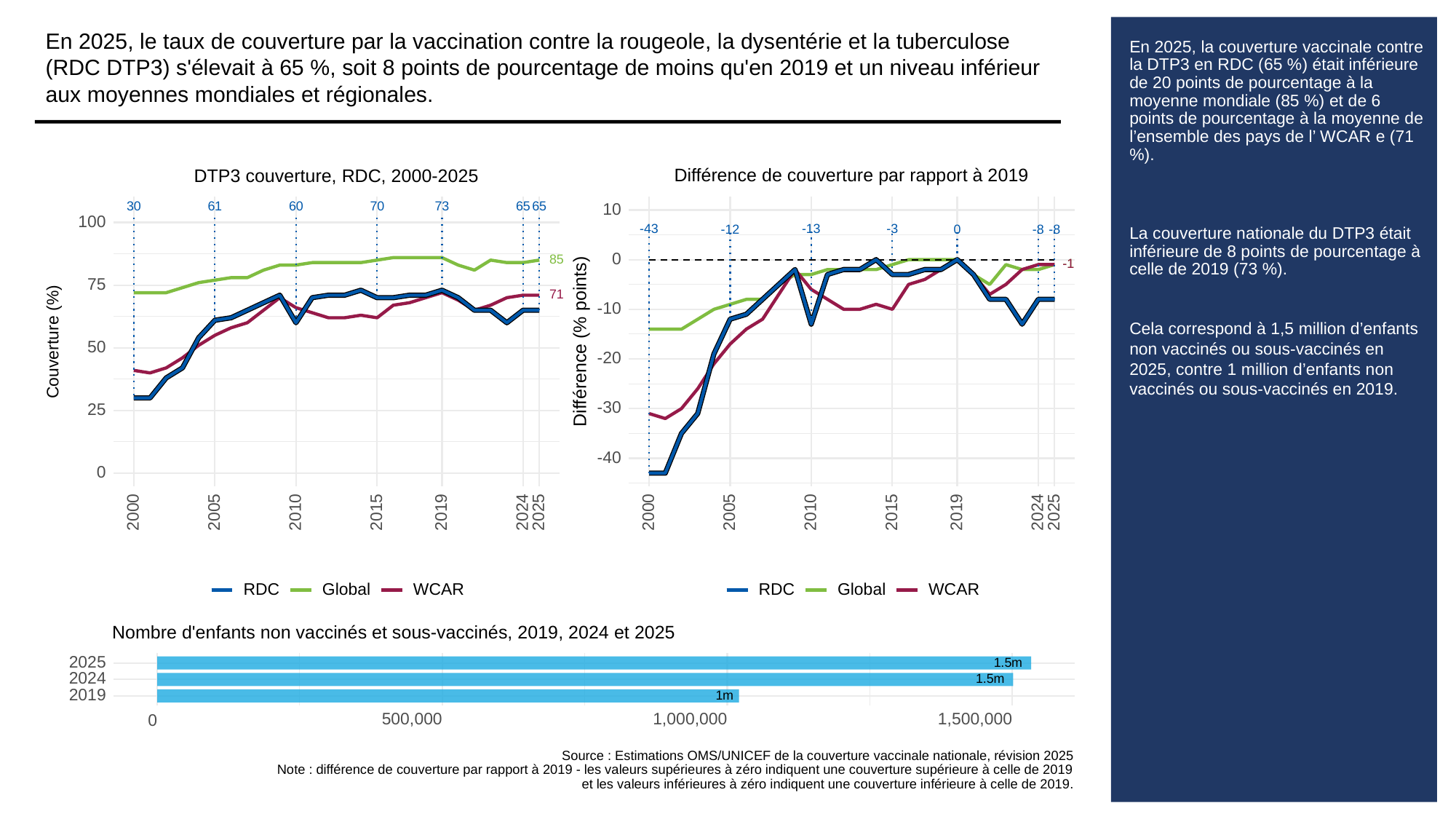

En 2025, le taux de couverture par la vaccination contre la rougeole, la dysentérie et la tuberculose (RDC DTP3) s'élevait à 65 %, soit 8 points de pourcentage de moins qu'en 2019 et un niveau inférieur aux moyennes mondiales et régionales.
# En 2025, la couverture vaccinale contre la DTP3 en RDC (65 %) était inférieure de 20 points de pourcentage à la moyenne mondiale (85 %) et de 6 points de pourcentage à la moyenne de l’ensemble des pays de l’ WCAR e (71 %).

La couverture nationale du DTP3 était inférieure de 8 points de pourcentage à celle de 2019 (73 %).

Cela correspond à 1,5 million d’enfants non vaccinés ou sous-vaccinés en 2025, contre 1 million d’enfants non vaccinés ou sous-vaccinés en 2019.

Différence de couverture par rapport à 2019
DTP3 couverture, RDC, 2000-2025

30
73
61
60
70
65
65
10

100

-43
-13
-3
0
-8
-8
-12

0

85

-1
-1
75

71

-10

Différence (% points)
Couverture (%)

50

-20

-30
25

-40

0

2000
2005
2010
2015
2019
2024
2025
2000
2005
2010
2015
2019
2024
2025
RDC
Global
WCAR
RDC
Global
WCAR

Nombre d'enfants non vaccinés et sous-vaccinés, 2019, 2024 et 2025

2025
1.5m

2024
1.5m

2019
1m

500,000
1,000,000
1,500,000
0
Source : Estimations OMS/UNICEF de la couverture vaccinale nationale, révision 2025
Note : différence de couverture par rapport à 2019 - les valeurs supérieures à zéro indiquent une couverture supérieure à celle de 2019
et les valeurs inférieures à zéro indiquent une couverture inférieure à celle de 2019.